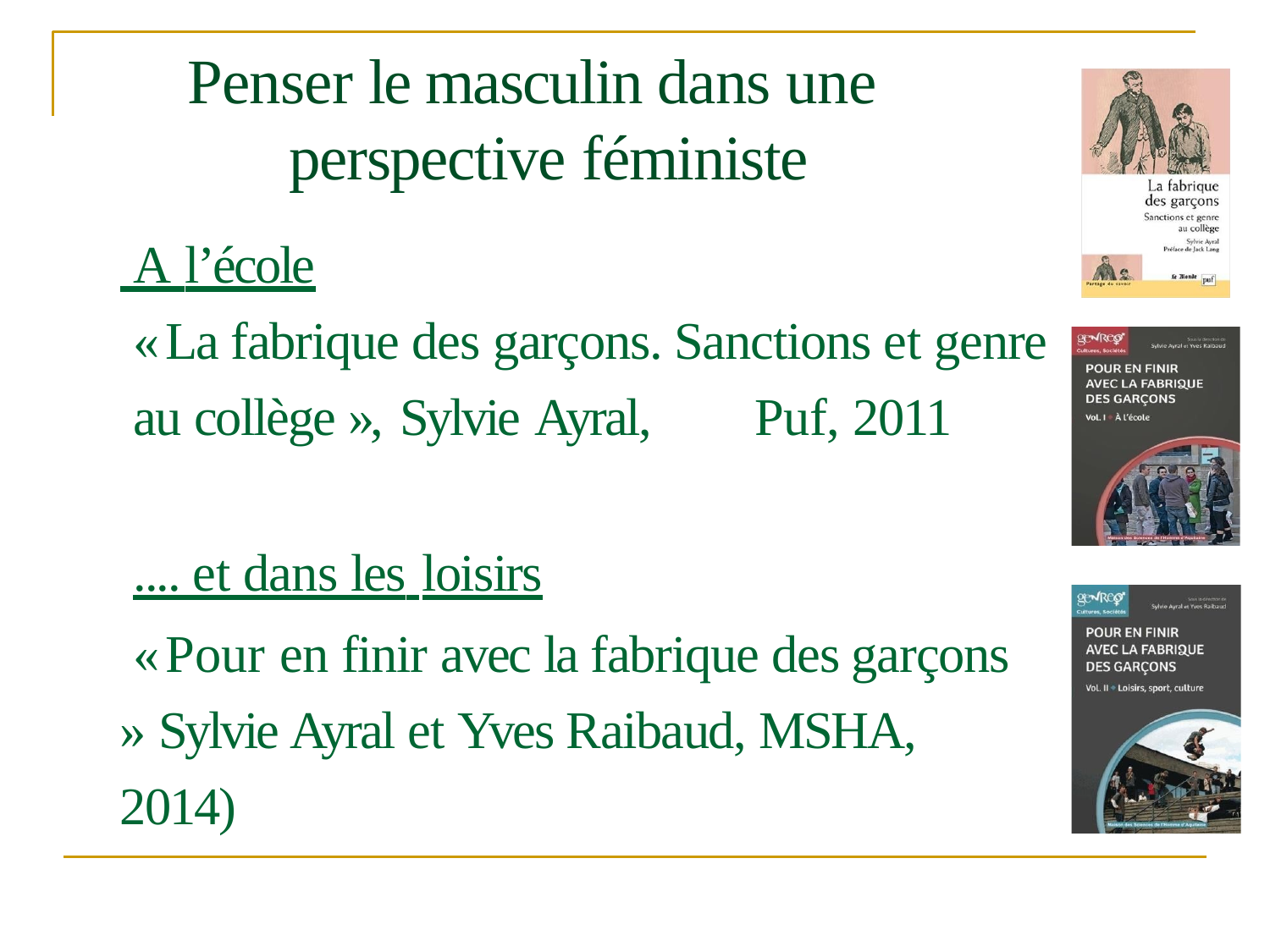

# Penser le masculin dans une  perspective féministe

 A l’école
« La fabrique des garçons. Sanctions et genre  au collège », Sylvie Ayral,	Puf, 2011

.... et dans les loisirs
« Pour en finir avec la fabrique des garçons »  Sylvie Ayral et Yves Raibaud, MSHA, 2014)